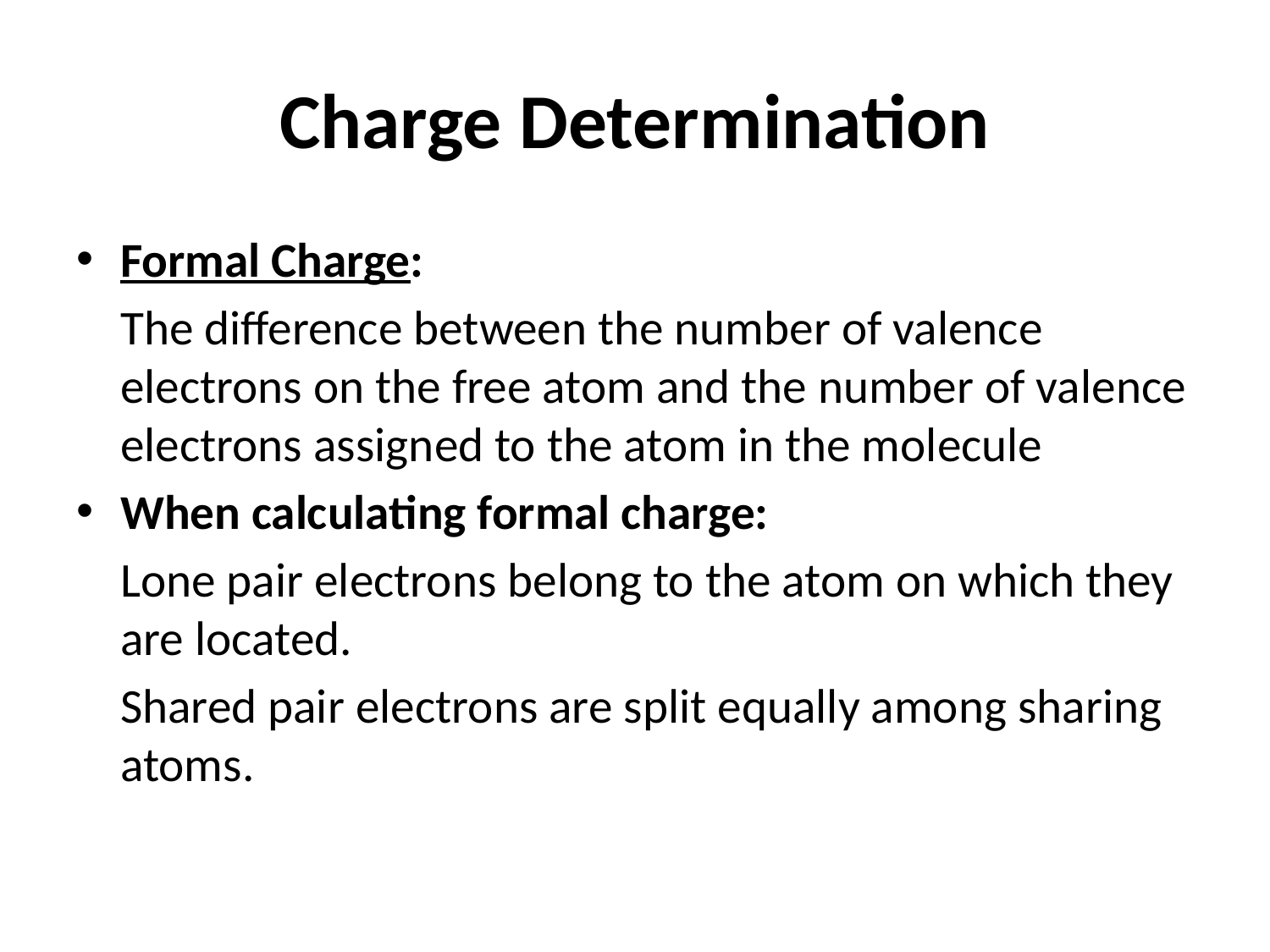

# Charge Determination
Formal Charge:
	The difference between the number of valence electrons on the free atom and the number of valence electrons assigned to the atom in the molecule
When calculating formal charge:
	Lone pair electrons belong to the atom on which they are located.
	Shared pair electrons are split equally among sharing atoms.